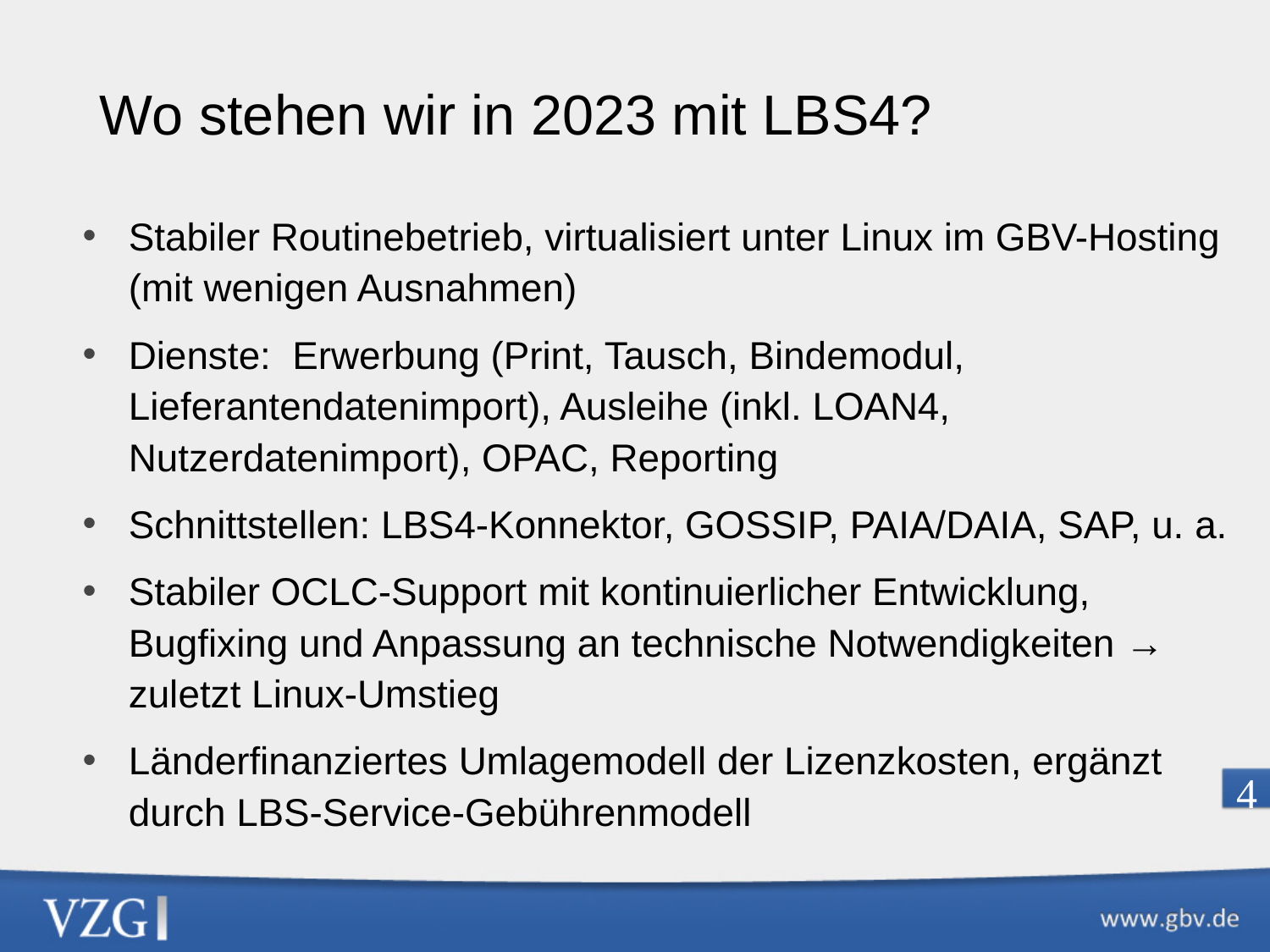

Wo stehen wir in 2023 mit LBS4?

Stabiler Routinebetrieb, virtualisiert unter Linux im GBV-Hosting (mit wenigen Ausnahmen)
Dienste:  Erwerbung (Print, Tausch, Bindemodul, Lieferantendatenimport), Ausleihe (inkl. LOAN4, Nutzerdatenimport), OPAC, Reporting
Schnittstellen: LBS4-Konnektor, GOSSIP, PAIA/DAIA, SAP, u. a.
Stabiler OCLC-Support mit kontinuierlicher Entwicklung, Bugfixing und Anpassung an technische Notwendigkeiten → zuletzt Linux-Umstieg
Länderfinanziertes Umlagemodell der Lizenzkosten, ergänzt durch LBS-Service-Gebührenmodell

4